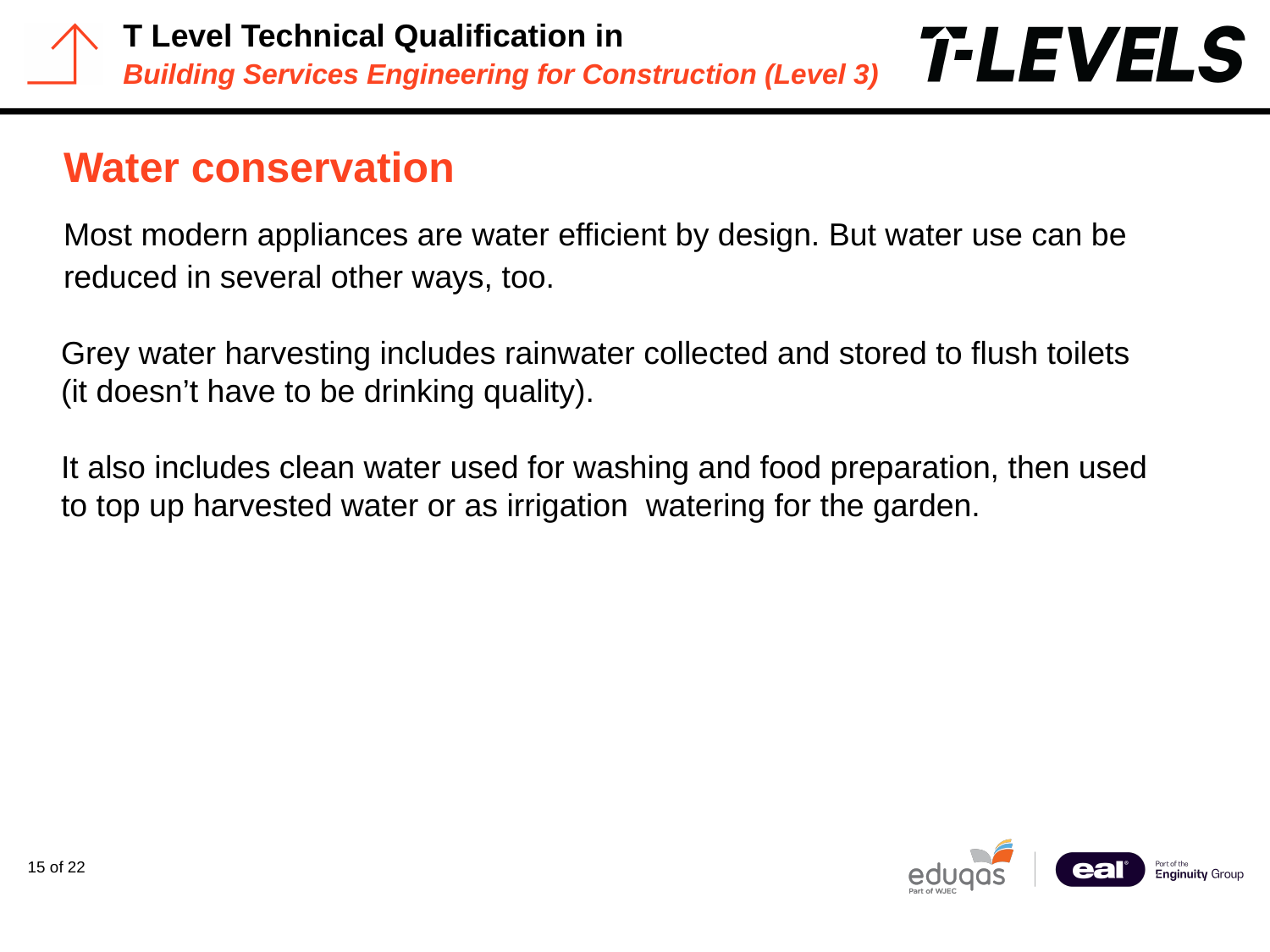

# Water conservation
Most modern appliances are water efficient by design. But water use can be reduced in several other ways, too.
Grey water harvesting includes rainwater collected and stored to flush toilets (it doesn’t have to be drinking quality).

It also includes clean water used for washing and food preparation, then used to top up harvested water or as irrigation  watering for the garden.